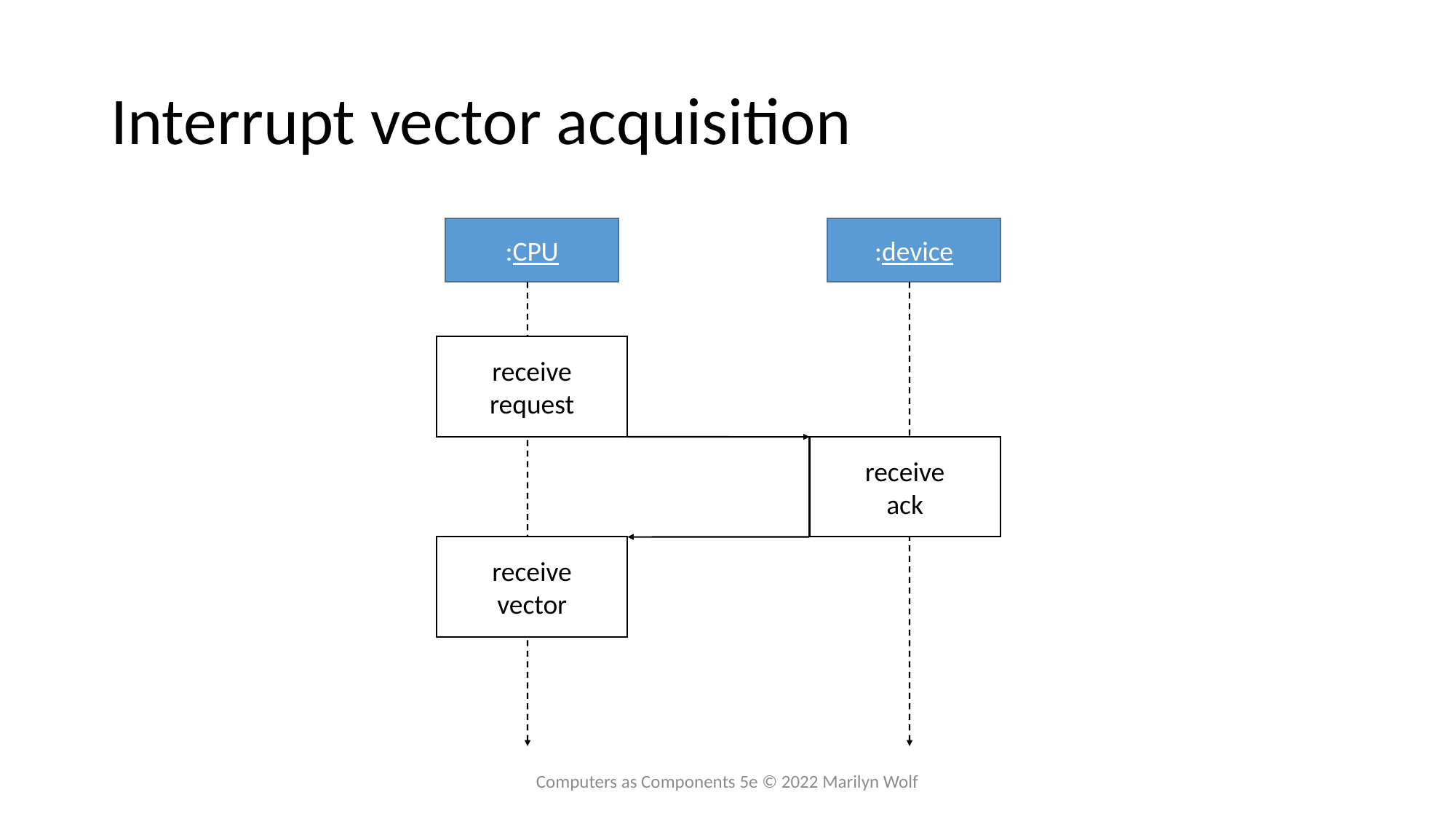

# Interrupt vector acquisition
:CPU
:device

receive
request

receive
ack
receive
vector

Computers as Components 5e © 2022 Marilyn Wolf